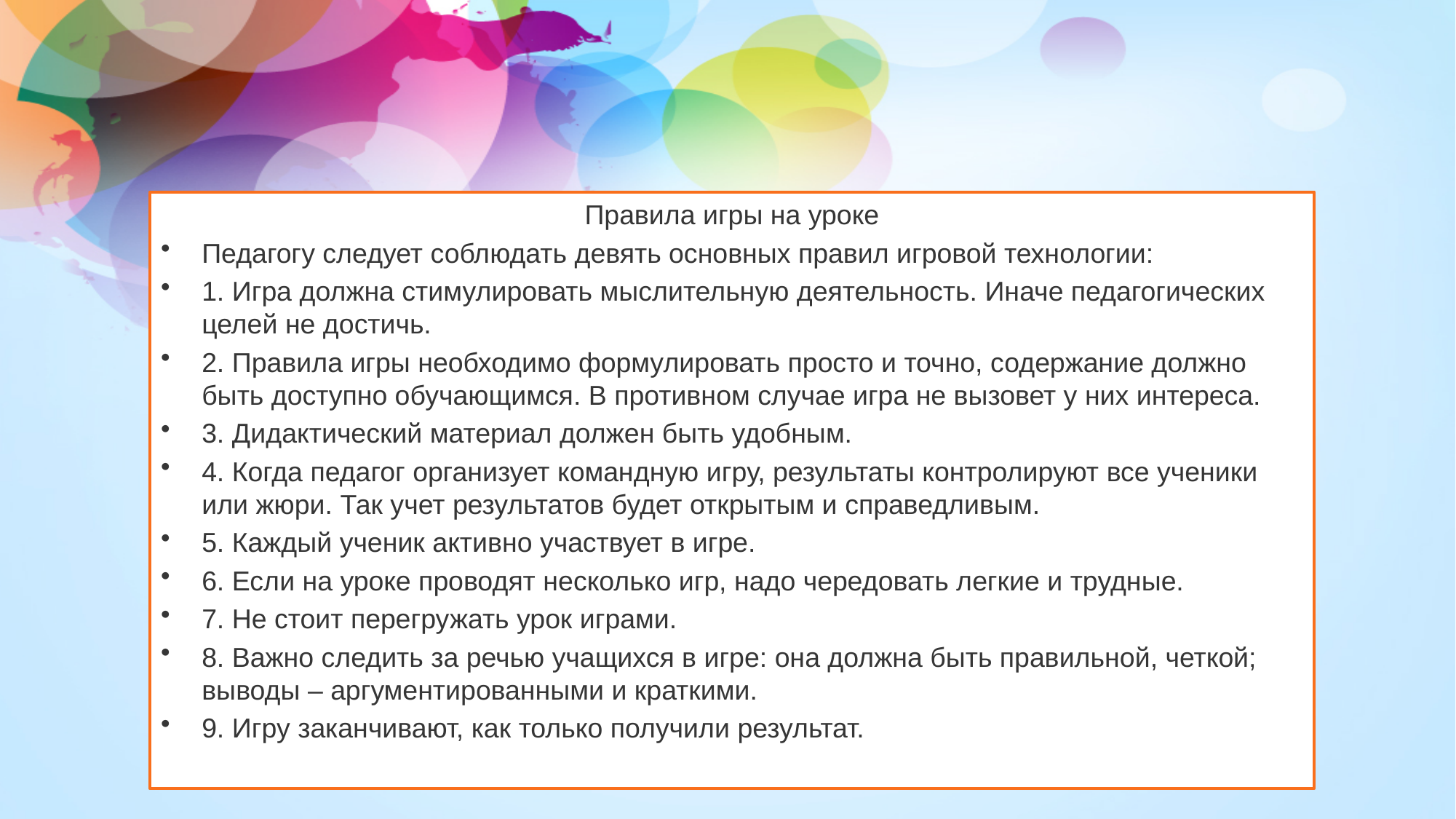

Правила игры на уроке
Педагогу следует соблюдать девять основных правил игровой технологии:
1. Игра должна стимулировать мыслительную деятельность. Иначе педагогических целей не достичь.
2. Правила игры необходимо формулировать просто и точно, содержание должно быть доступно обучающимся. В противном случае игра не вызовет у них интереса.
3. Дидактический материал должен быть удобным.
4. Когда педагог организует командную игру, результаты контролируют все ученики или жюри. Так учет результатов будет открытым и справедливым.
5. Каждый ученик активно участвует в игре.
6. Если на уроке проводят несколько игр, надо чередовать легкие и трудные.
7. Не стоит перегружать урок играми.
8. Важно следить за речью учащихся в игре: она должна быть правильной, четкой; выводы – аргументированными и краткими.
9. Игру заканчивают, как только получили результат.